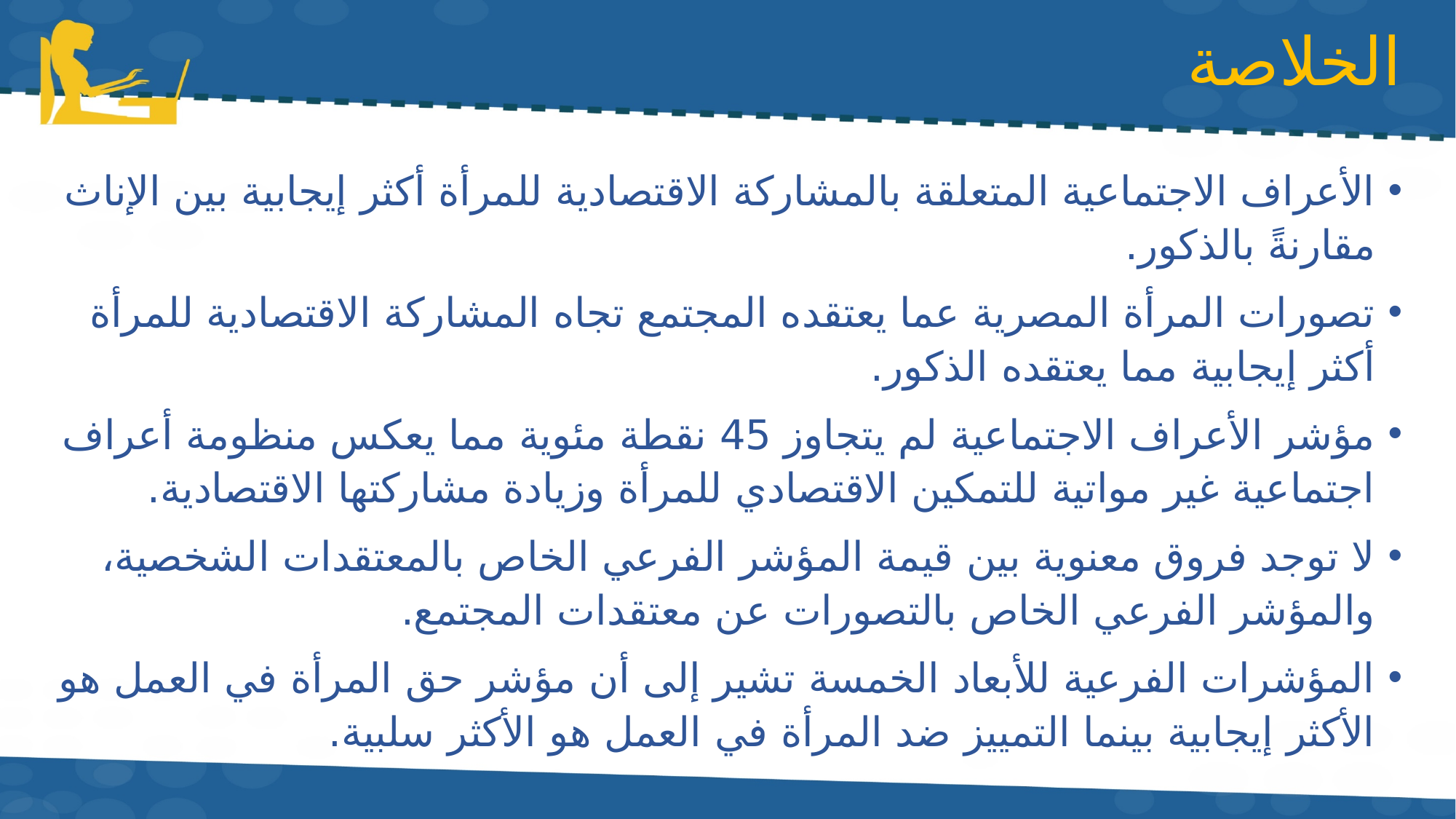

# الخلاصة
الأعراف الاجتماعية المتعلقة بالمشاركة الاقتصادية للمرأة أكثر إيجابية بين الإناث مقارنةً بالذكور.
تصورات المرأة المصرية عما يعتقده المجتمع تجاه المشاركة الاقتصادية للمرأة أكثر إيجابية مما يعتقده الذكور.
مؤشر الأعراف الاجتماعية لم يتجاوز 45 نقطة مئوية مما يعكس منظومة أعراف اجتماعية غير مواتية للتمكين الاقتصادي للمرأة وزيادة مشاركتها الاقتصادية.
لا توجد فروق معنوية بين قيمة المؤشر الفرعي الخاص بالمعتقدات الشخصية، والمؤشر الفرعي الخاص بالتصورات عن معتقدات المجتمع.
المؤشرات الفرعية للأبعاد الخمسة تشير إلى أن مؤشر حق المرأة في العمل هو الأكثر إيجابية بينما التمييز ضد المرأة في العمل هو الأكثر سلبية.